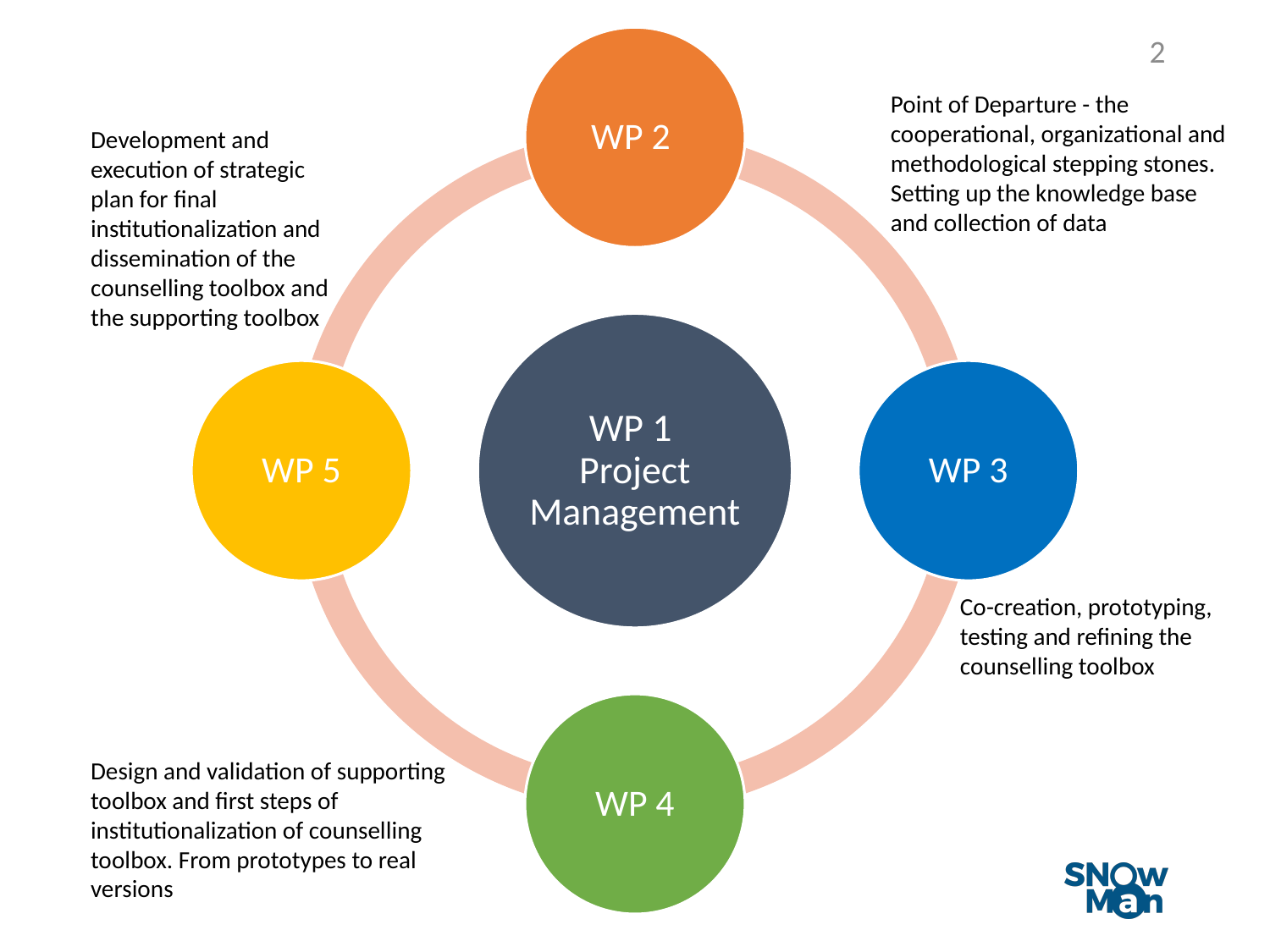

2
WP 1
Project Management
WP 2
WP 3
WP 4
WP 5

Point of Departure - the cooperational, organizational and methodological stepping stones. Setting up the knowledge base and collection of data
Development and execution of strategic plan for final institutionalization and dissemination of the counselling toolbox and the supporting toolbox
Co-creation, prototyping, testing and refining the counselling toolbox
Design and validation of supporting toolbox and first steps of institutionalization of counselling toolbox. From prototypes to real versions